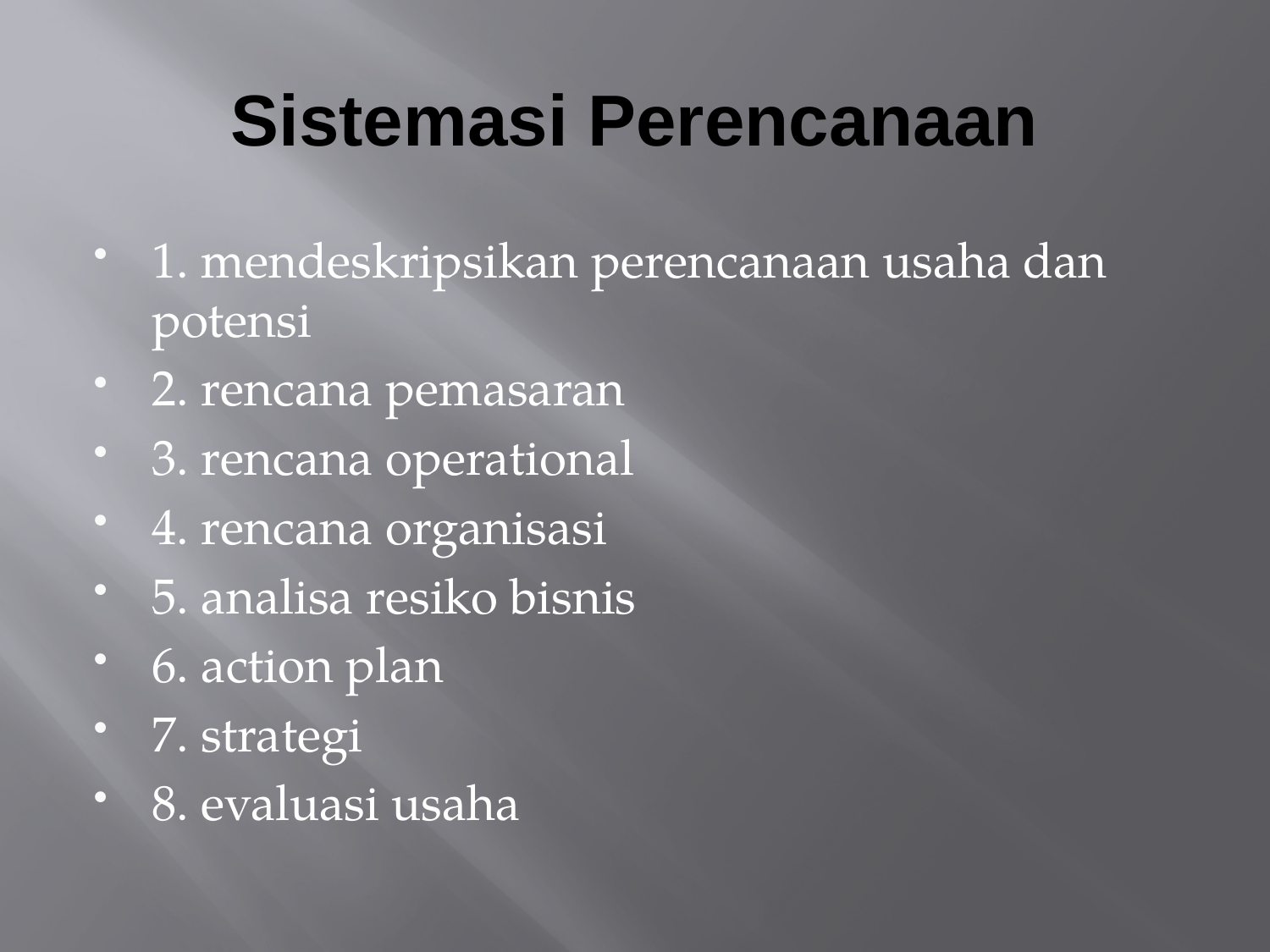

# Sistemasi Perencanaan
1. mendeskripsikan perencanaan usaha dan potensi
2. rencana pemasaran
3. rencana operational
4. rencana organisasi
5. analisa resiko bisnis
6. action plan
7. strategi
8. evaluasi usaha